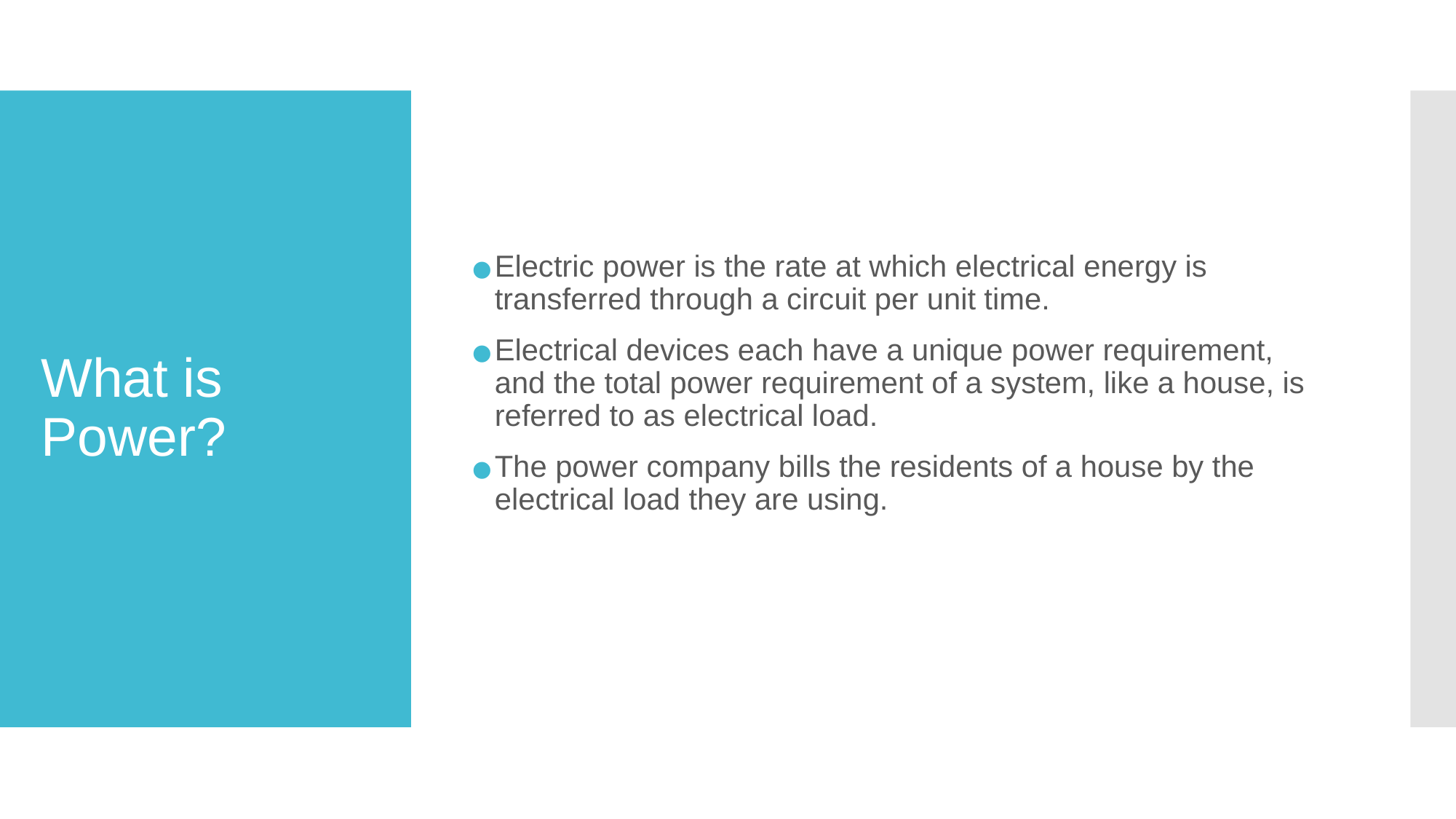

Electric power is the rate at which electrical energy is transferred through a circuit per unit time.
Electrical devices each have a unique power requirement, and the total power requirement of a system, like a house, is referred to as electrical load.
The power company bills the residents of a house by the electrical load they are using.

# What is Power?